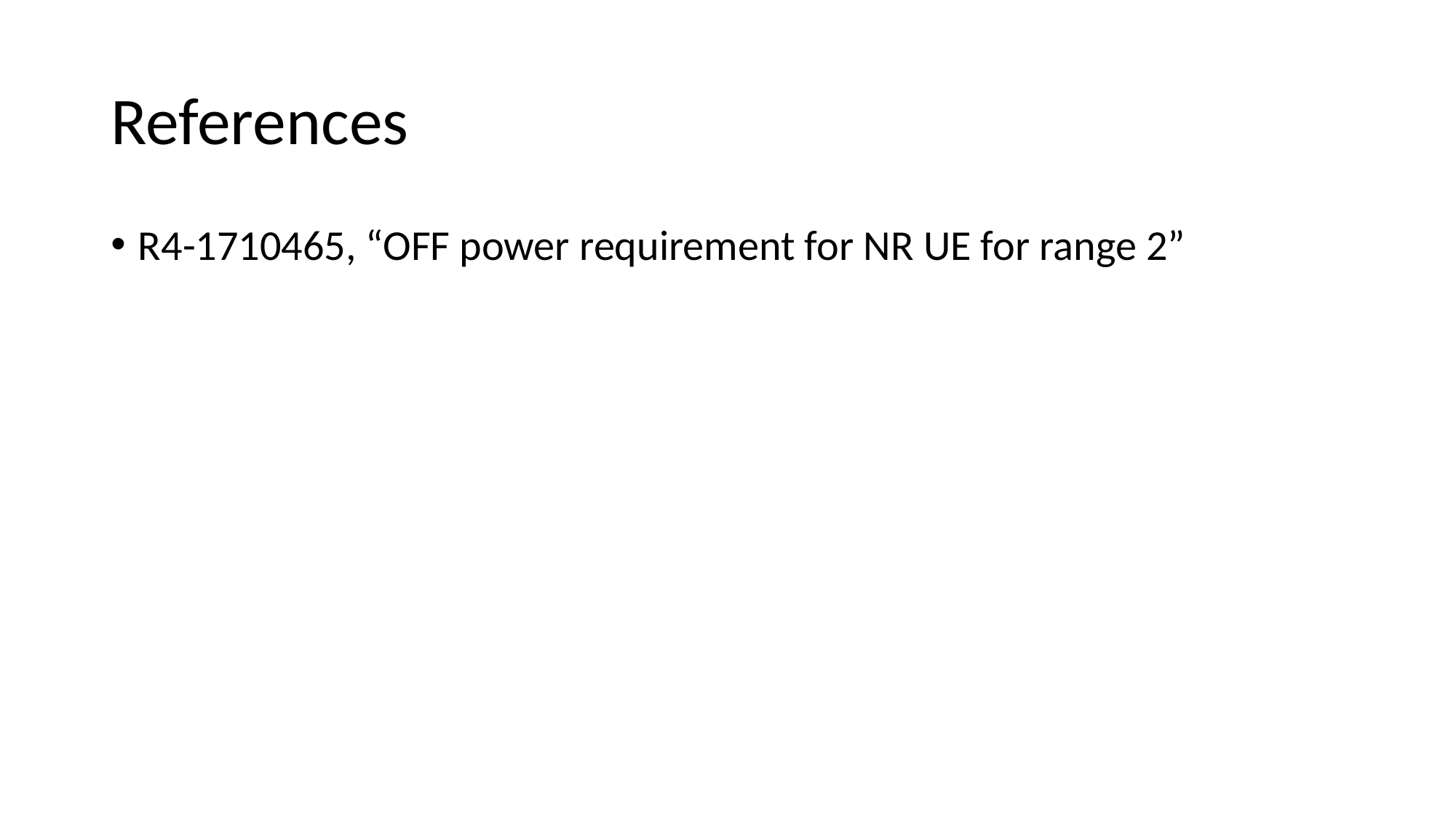

# References
R4-1710465, “OFF power requirement for NR UE for range 2”